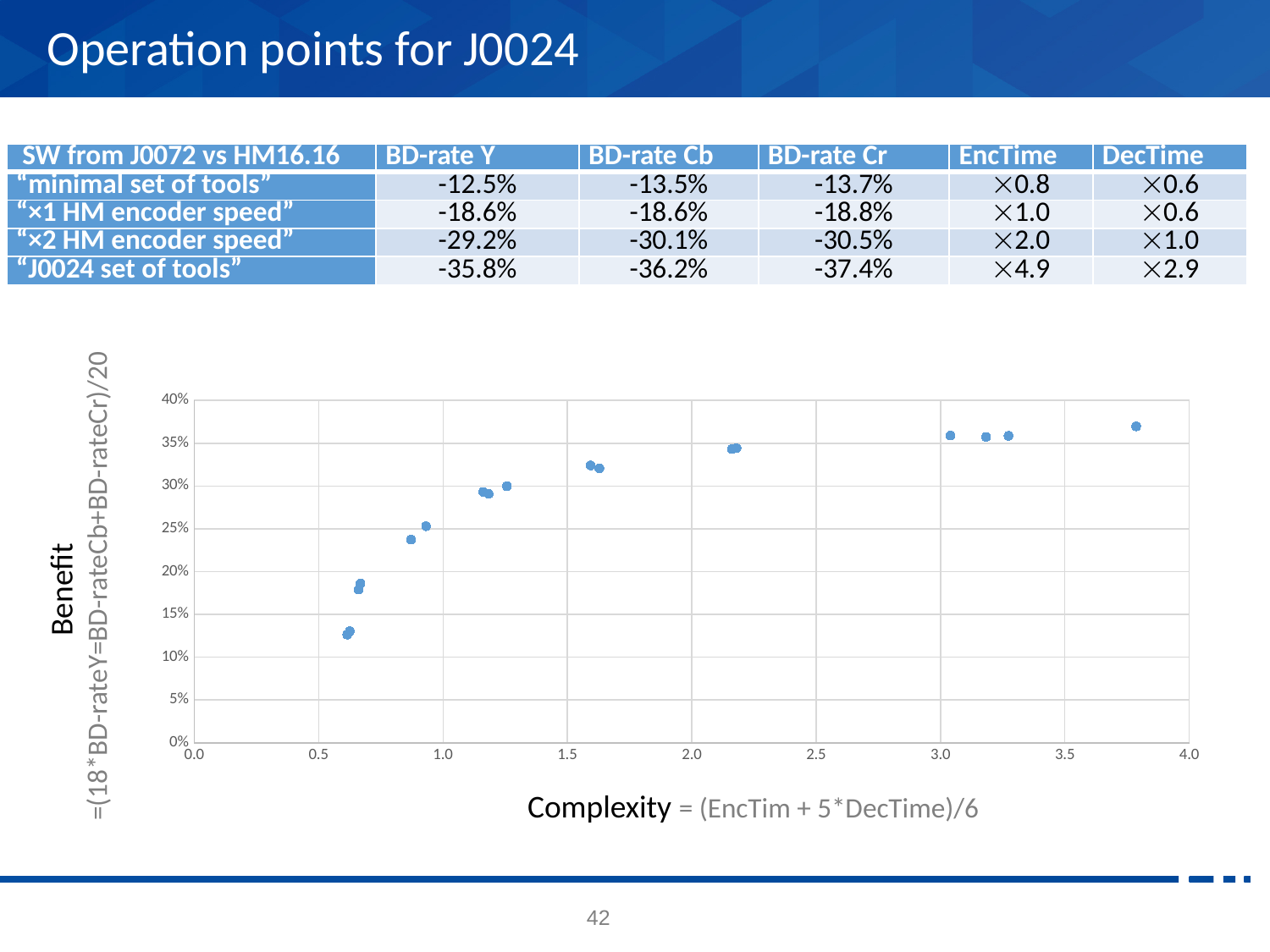

# Operation points for J0024
| SW from J0072 vs HM16.16 | BD-rate Y | BD-rate Cb | BD-rate Cr | EncTime | DecTime |
| --- | --- | --- | --- | --- | --- |
| “minimal set of tools” | -12.5% | -13.5% | -13.7% | ×0.8 | ×0.6 |
| “×1 HM encoder speed” | -18.6% | -18.6% | -18.8% | ×1.0 | ×0.6 |
| “×2 HM encoder speed” | -29.2% | -30.1% | -30.5% | ×2.0 | ×1.0 |
| “J0024 set of tools” | -35.8% | -36.2% | -37.4% | ×4.9 | ×2.9 |
Benefit
=(18*BD-rateY=BD-rateCb+BD-rateCr)/20

### Chart

| Category |  |
|---|---|
Complexity = (EncTim + 5*DecTime)/6